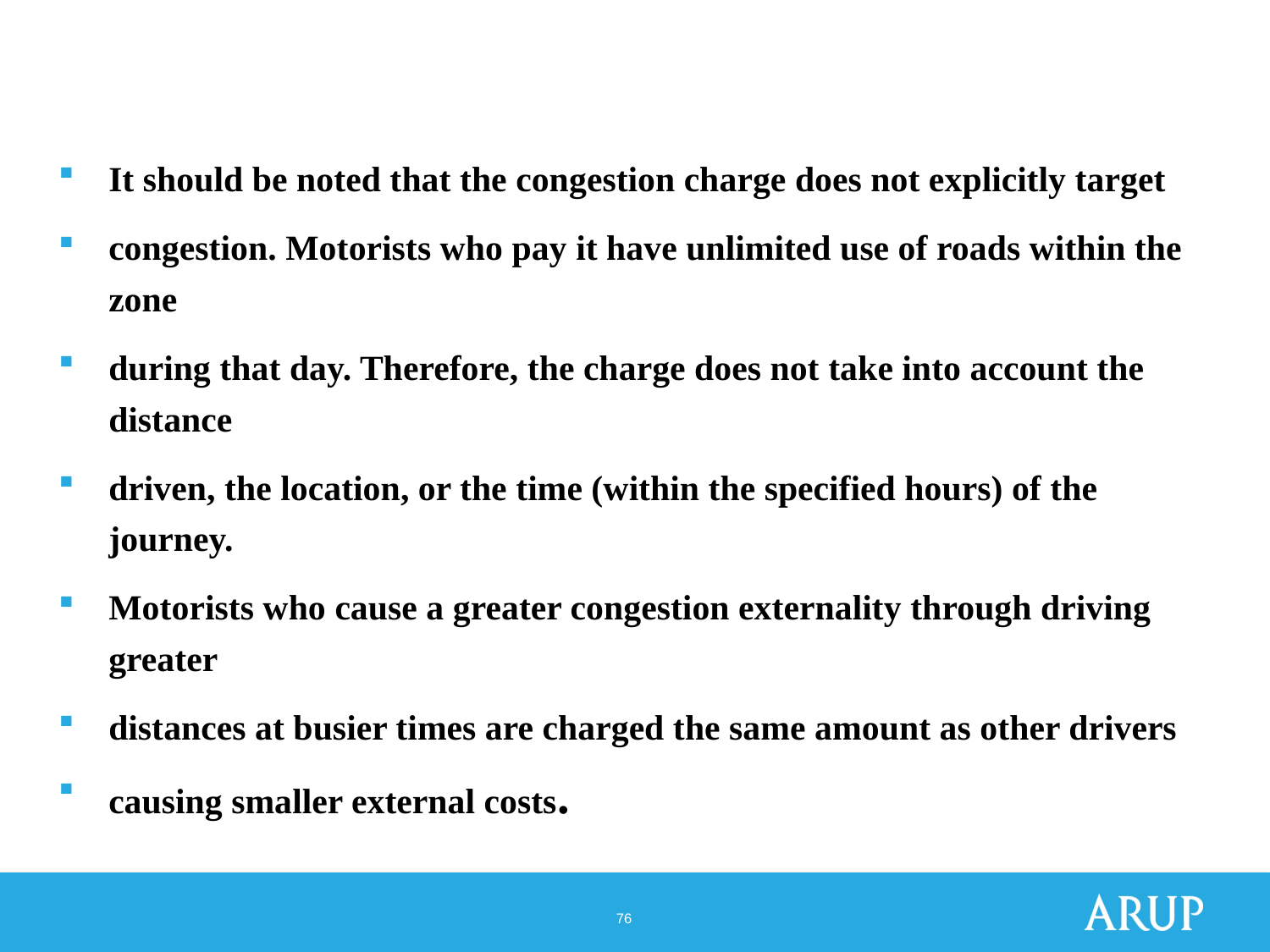

#
It should be noted that the congestion charge does not explicitly target
congestion. Motorists who pay it have unlimited use of roads within the zone
during that day. Therefore, the charge does not take into account the distance
driven, the location, or the time (within the specified hours) of the journey.
Motorists who cause a greater congestion externality through driving greater
distances at busier times are charged the same amount as other drivers
causing smaller external costs.